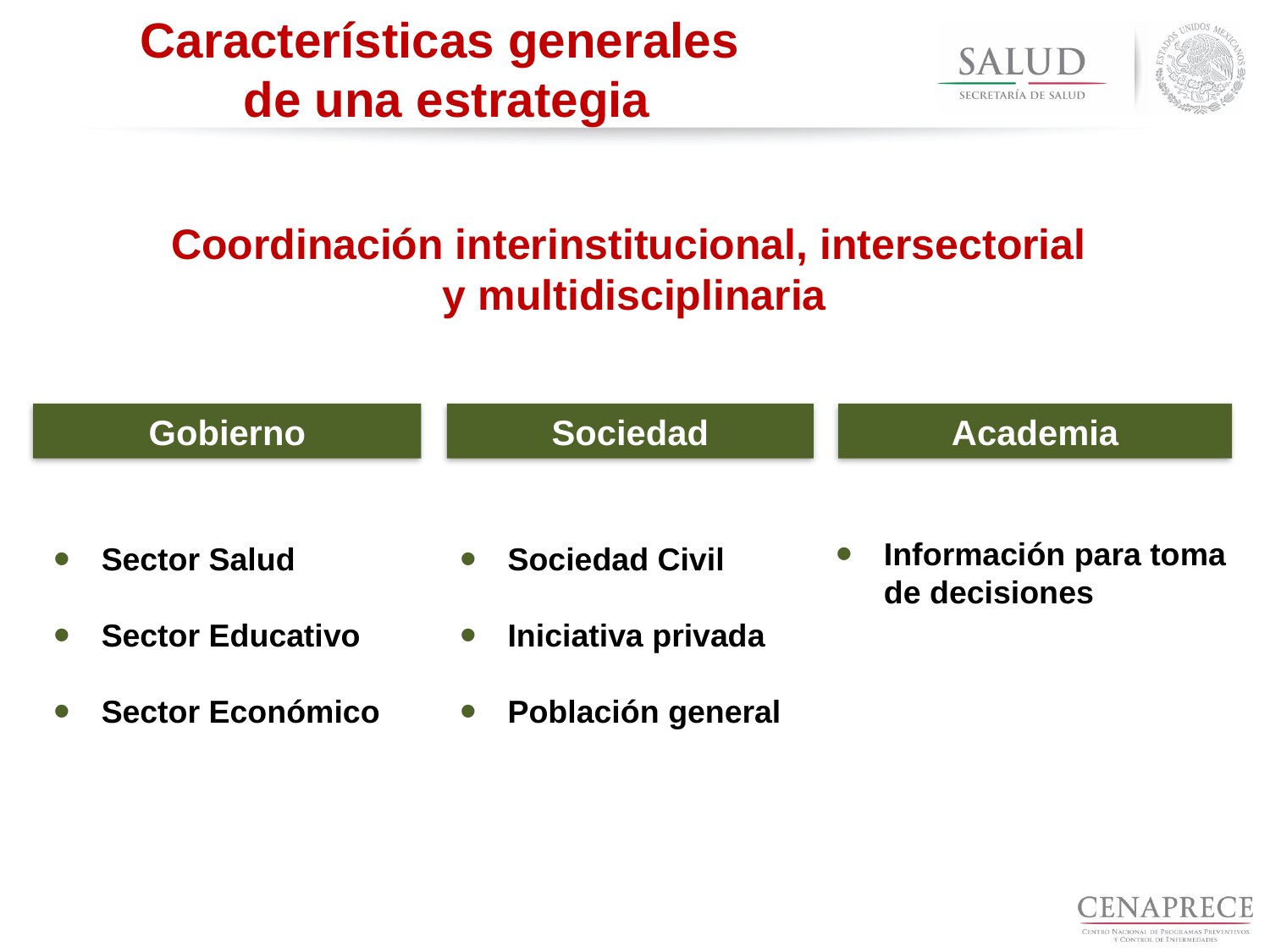

Características generales
de una estrategia
Coordinación interinstitucional, intersectorial
y multidisciplinaria
Gobierno
Sociedad
Academia
Sector Salud
Sector Educativo
Sector Económico
Sociedad Civil
Iniciativa privada
Población general
Información para toma de decisiones